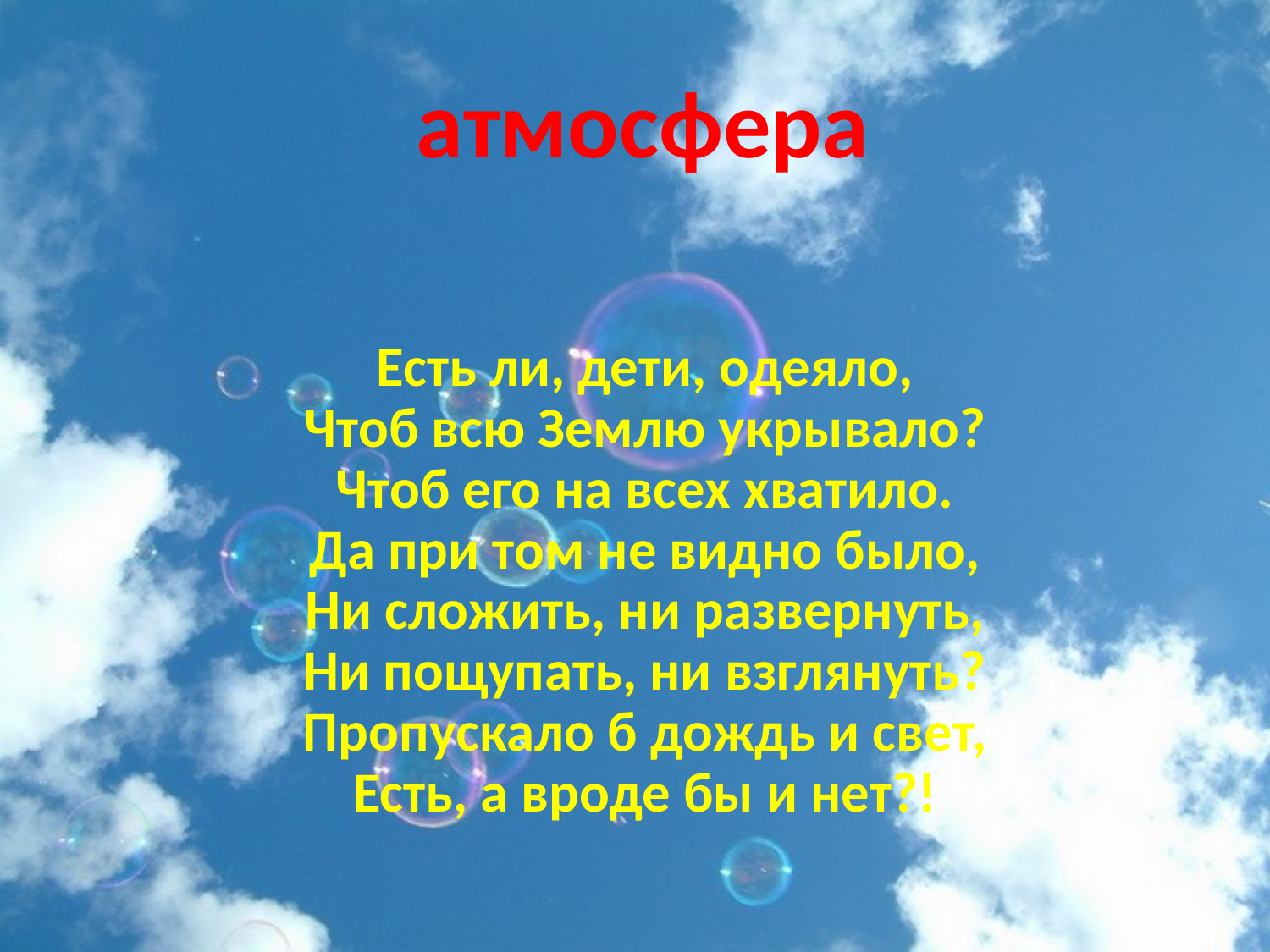

# атмосфера

Есть ли, дети, одеяло,
Чтоб всю Землю укрывало?
Чтоб его на всех хватило.
Да при том не видно было,
Ни сложить, ни развернуть,
Ни пощупать, ни взглянуть?
Пропускало б дождь и свет,
Есть, а вроде бы и нет?!